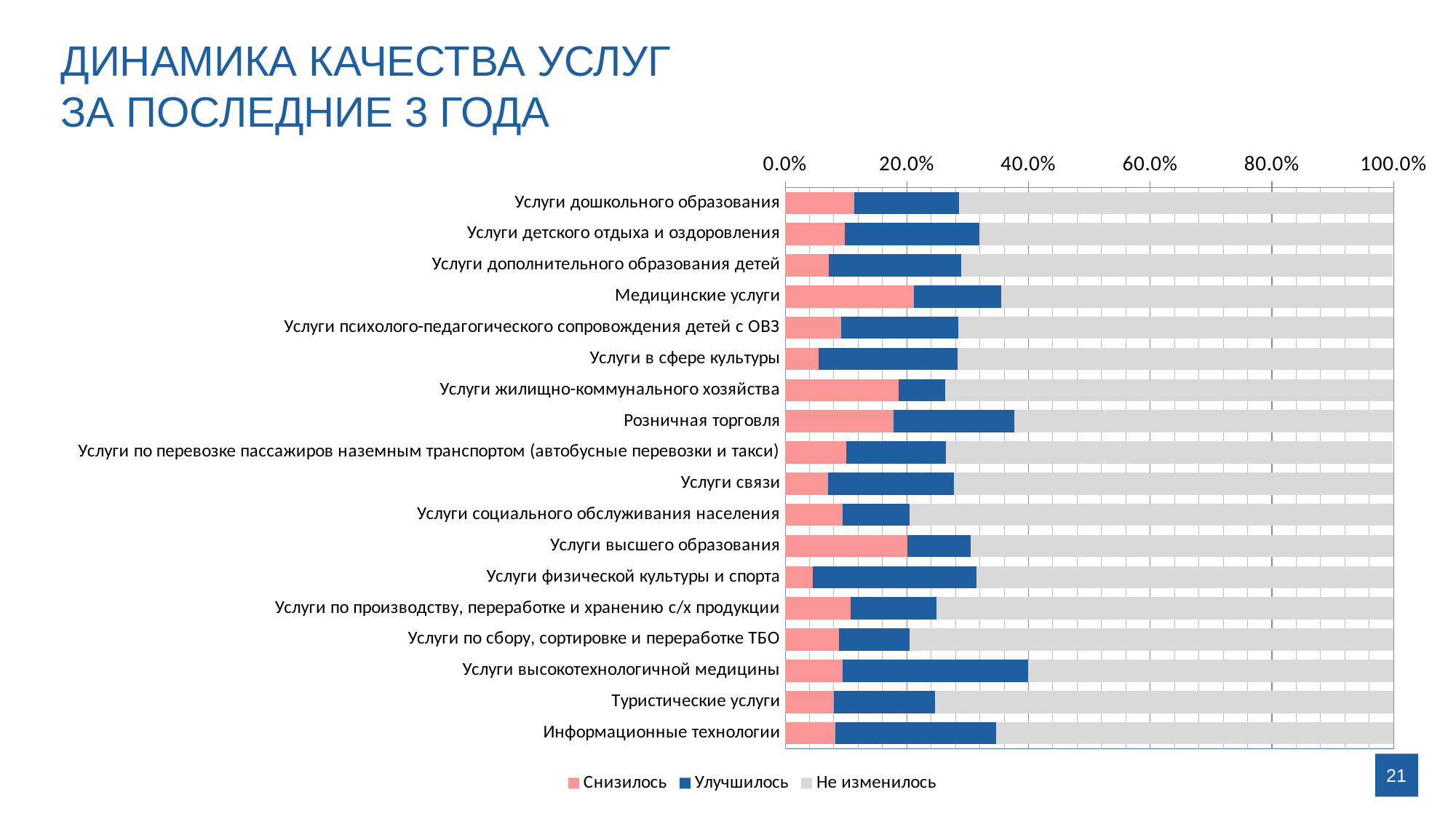

ДИНАМИКА КАЧЕСТВА УСЛУГ
ЗА ПОСЛЕДНИЕ 3 ГОДА

### Chart

| Category | Снизилось | Улучшилось | Не изменилось |
|---|---|---|---|
| Услуги дошкольного образования | 0.114 | 0.172 | 0.714 |
| Услуги детского отдыха и оздоровления | 0.098 | 0.221 | 0.682 |
| Услуги дополнительного образования детей | 0.072 | 0.217 | 0.71 |
| Медицинские услуги | 0.212 | 0.143 | 0.645 |
| Услуги психолого-педагогического сопровождения детей с ОВЗ | 0.092 | 0.192 | 0.716 |
| Услуги в сфере культуры | 0.055 | 0.228 | 0.717 |
| Услуги жилищно-коммунального хозяйства | 0.186 | 0.077 | 0.738 |
| Розничная торговля | 0.178 | 0.199 | 0.624 |
| Услуги по перевозке пассажиров наземным транспортом (автобусные перевозки и такси) | 0.1 | 0.164 | 0.735 |
| Услуги связи | 0.071 | 0.206 | 0.723 |
| Услуги социального обслуживания населения | 0.094 | 0.111 | 0.795 |
| Услуги высшего образования | 0.201 | 0.104 | 0.695 |
| Услуги физической культуры и спорта | 0.045 | 0.27 | 0.685 |
| Услуги по производству, переработке и хранению с/х продукции | 0.107 | 0.142 | 0.751 |
| Услуги по сбору, сортировке и переработке ТБО | 0.089 | 0.116 | 0.795 |
| Услуги высокотехнологичной медицины | 0.095 | 0.304 | 0.602 |
| Туристические услуги | 0.08 | 0.166 | 0.754 |
| Информационные технологии | 0.082 | 0.265 | 0.653 |
21